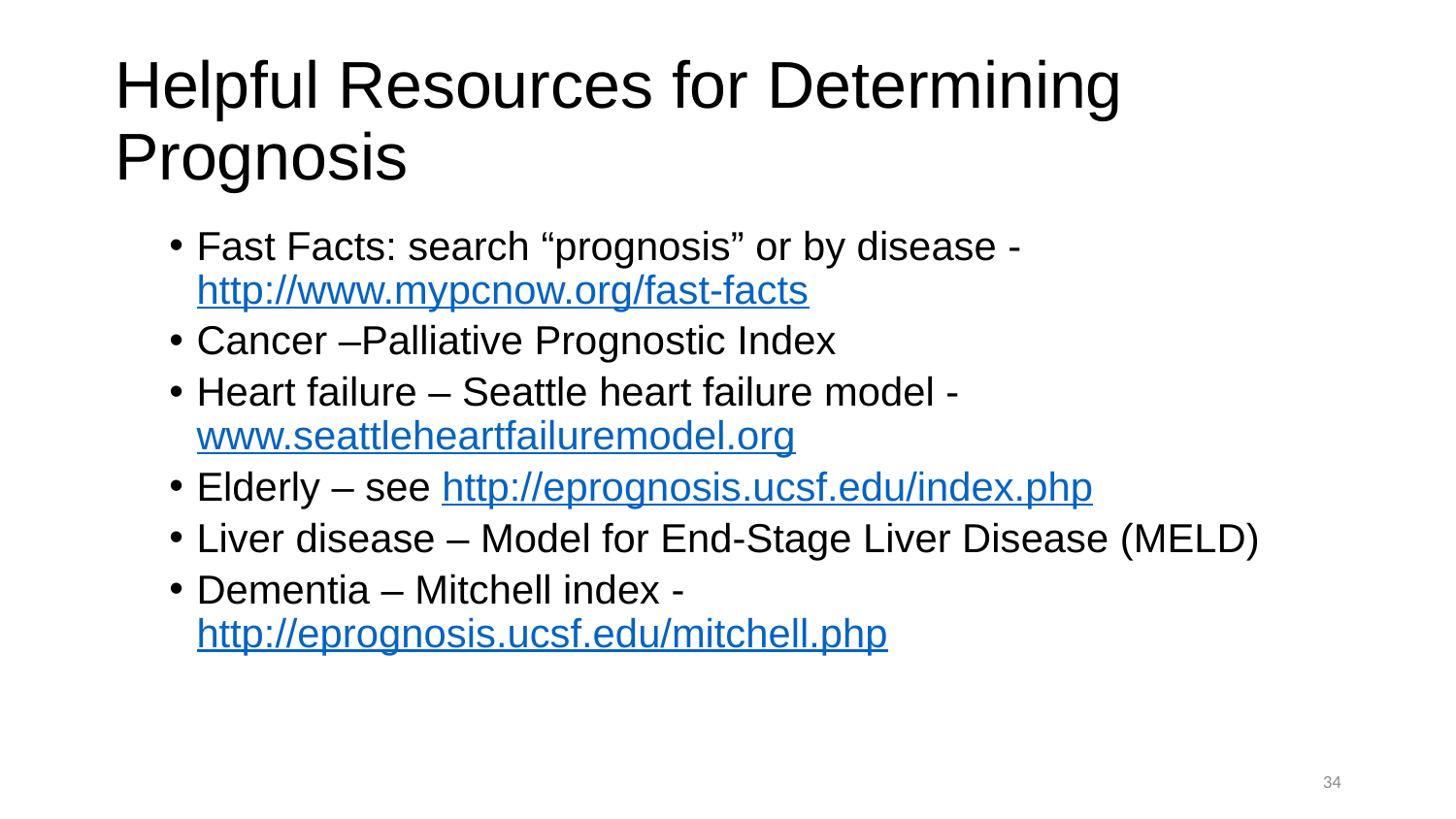

# Helpful Resources for Determining Prognosis
Fast Facts: search “prognosis” or by disease - http://www.mypcnow.org/fast-facts
Cancer –Palliative Prognostic Index
Heart failure – Seattle heart failure model - www.seattleheartfailuremodel.org
Elderly – see http://eprognosis.ucsf.edu/index.php
Liver disease – Model for End-Stage Liver Disease (MELD)
Dementia – Mitchell index -  http://eprognosis.ucsf.edu/mitchell.php

34